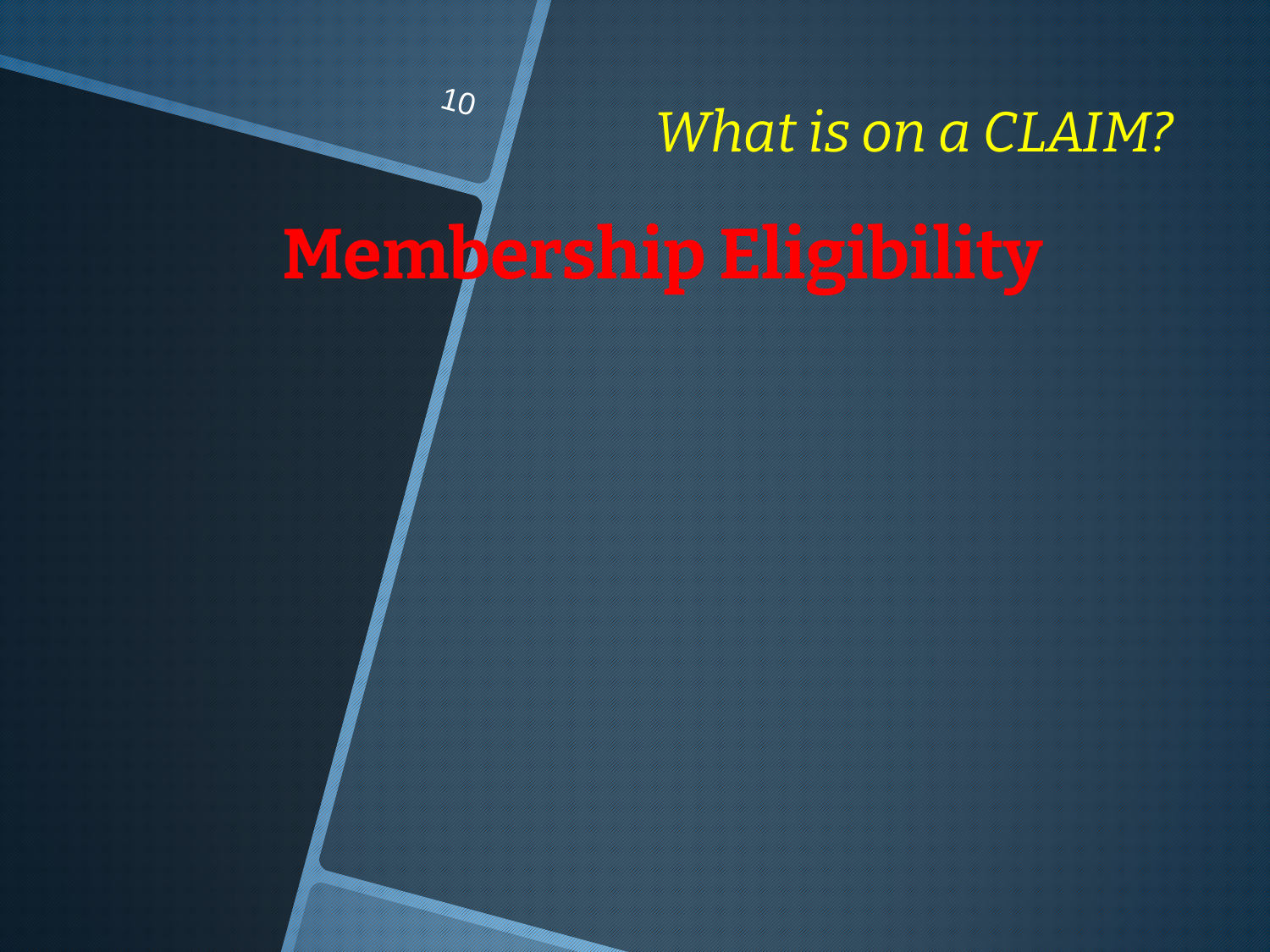

10
# What is on a CLAIM?
Membership Eligibility